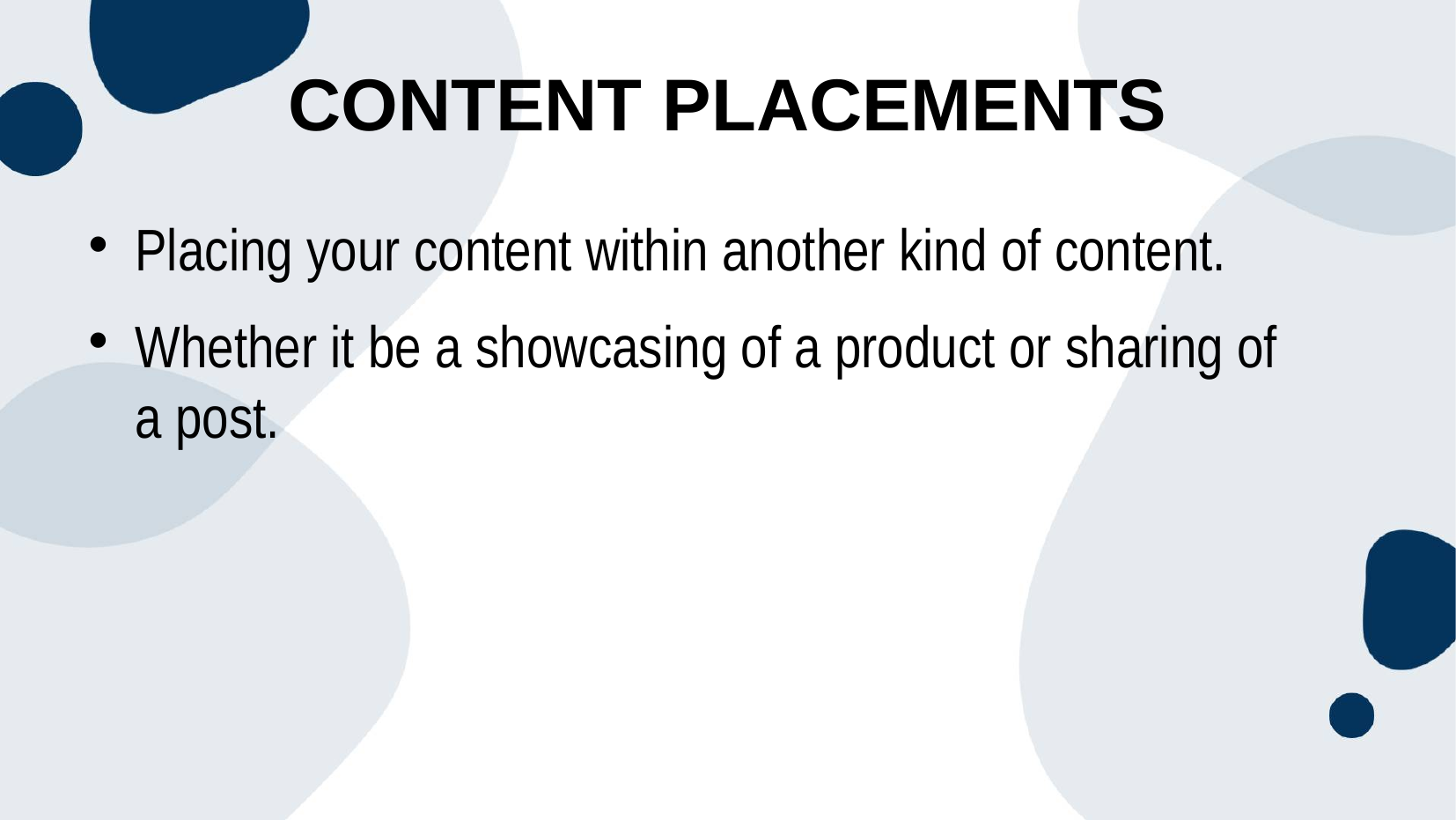

Content placements
Placing your content within another kind of content.
Whether it be a showcasing of a product or sharing of      a post.